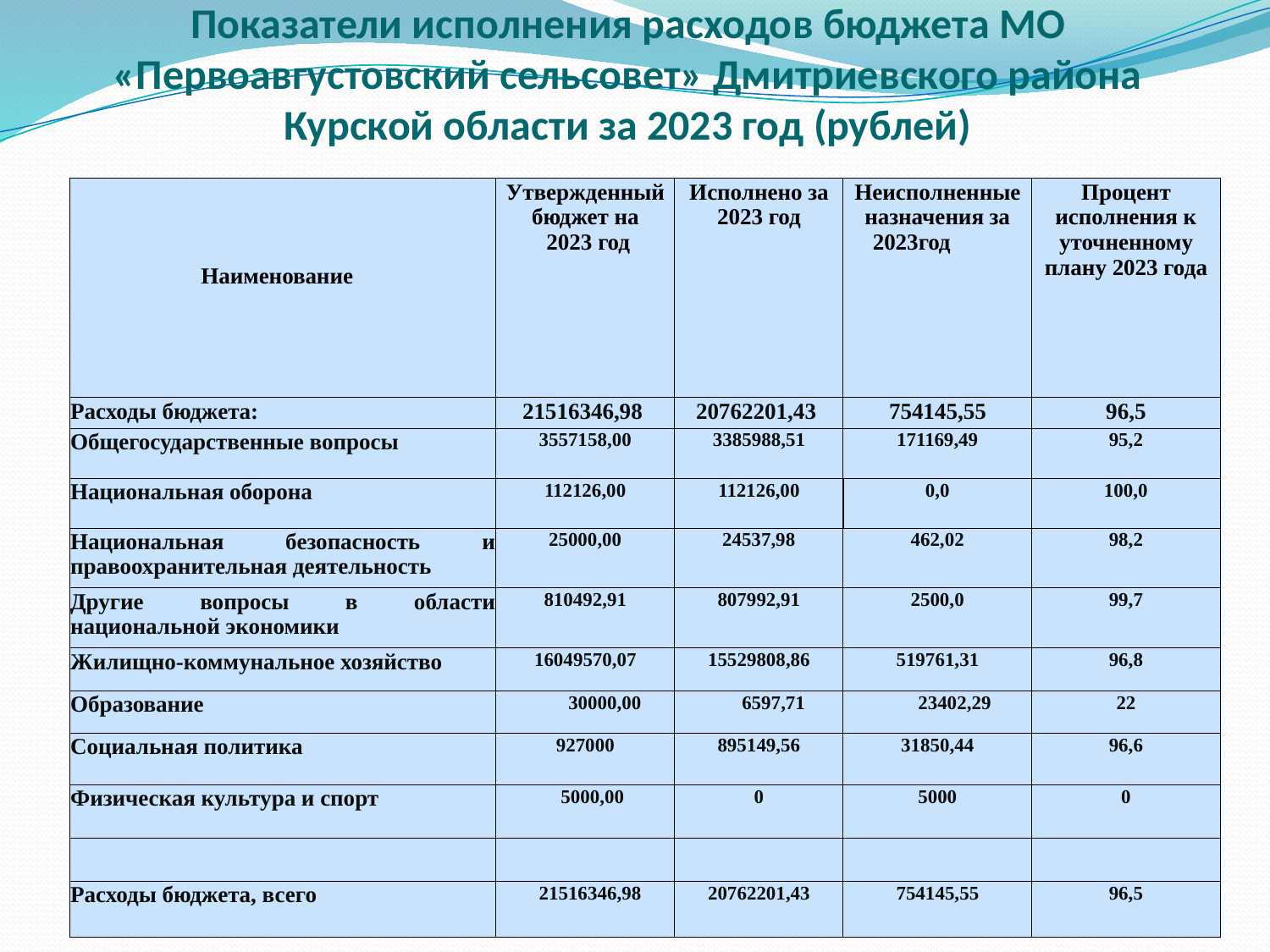

# Показатели исполнения расходов бюджета МО «Первоавгустовский сельсовет» Дмитриевского района Курской области за 2023 год (рублей)
|  | Утвержденный бюджет на 2023 год | Исполнено за 2023 год | Неисполненные назначения за 2023год | Процент исполнения к уточненному плану 2023 года |
| --- | --- | --- | --- | --- |
|  |  |  |  |  |
| Наименование |  |  |  |  |
|  |  |  |  |  |
| Расходы бюджета: | 21516346,98 | 20762201,43 | 754145,55 | 96,5 |
| Общегосударственные вопросы | 3557158,00 | 3385988,51 | 171169,49 | 95,2 |
| Национальная оборона | 112126,00 | 112126,00 | 0,0 | 100,0 |
| Национальная безопасность и правоохранительная деятельность | 25000,00 | 24537,98 | 462,02 | 98,2 |
| Другие вопросы в области национальной экономики | 810492,91 | 807992,91 | 2500,0 | 99,7 |
| Жилищно-коммунальное хозяйство | 16049570,07 | 15529808,86 | 519761,31 | 96,8 |
| Образование | 30000,00 | 6597,71 | 23402,29 | 22 |
| Социальная политика | 927000 | 895149,56 | 31850,44 | 96,6 |
| Физическая культура и спорт | 5000,00 | 0 | 5000 | 0 |
|  |  |  |  |  |
| Расходы бюджета, всего | 21516346,98 | 20762201,43 | 754145,55 | 96,5 |